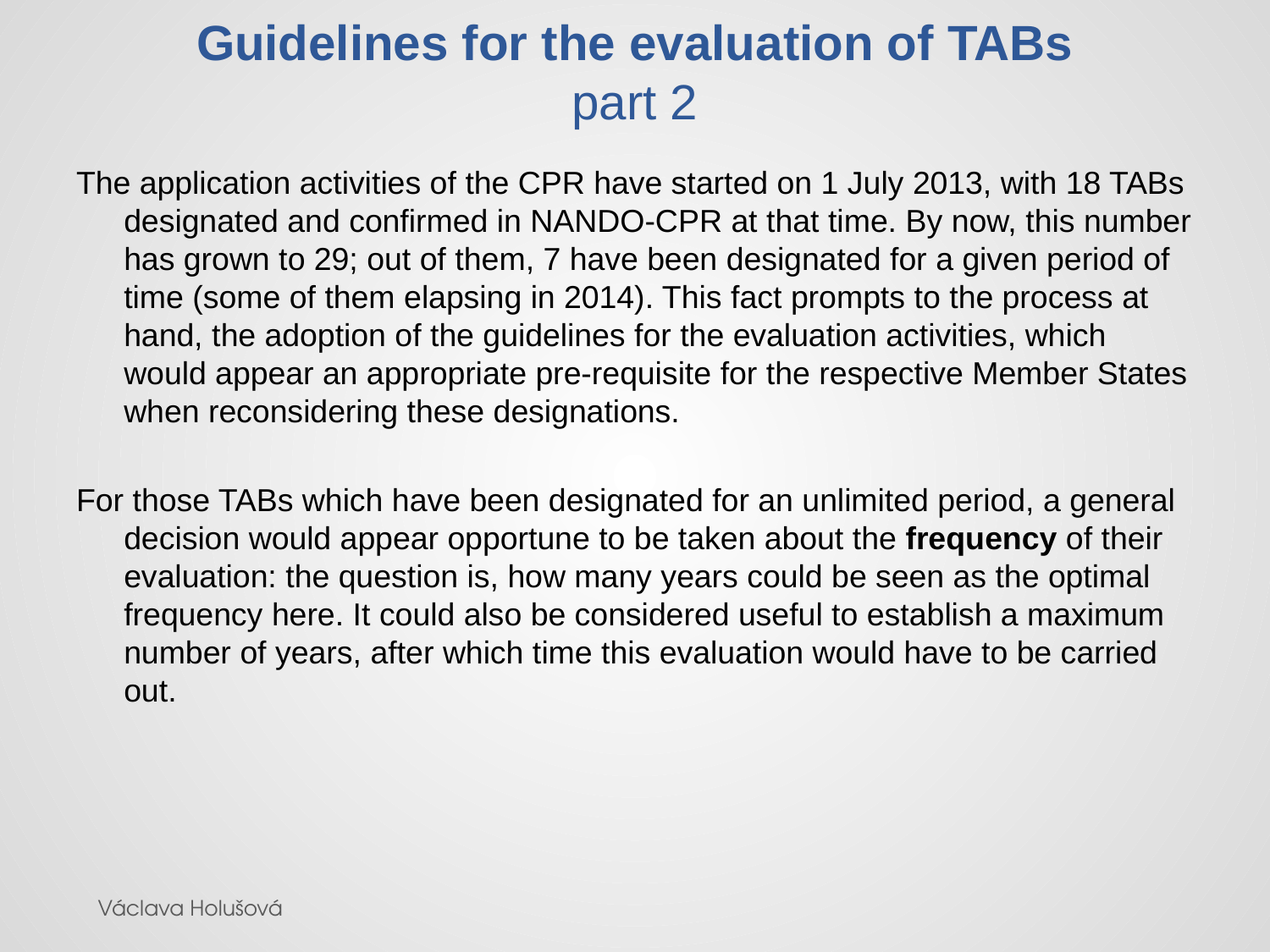

# Guidelines for the evaluation of TABs part 2
The application activities of the CPR have started on 1 July 2013, with 18 TABs designated and confirmed in NANDO-CPR at that time. By now, this number has grown to 29; out of them, 7 have been designated for a given period of time (some of them elapsing in 2014). This fact prompts to the process at hand, the adoption of the guidelines for the evaluation activities, which would appear an appropriate pre-requisite for the respective Member States when reconsidering these designations.

For those TABs which have been designated for an unlimited period, a general decision would appear opportune to be taken about the frequency of their evaluation: the question is, how many years could be seen as the optimal frequency here. It could also be considered useful to establish a maximum number of years, after which time this evaluation would have to be carried out.

Václava Holušová